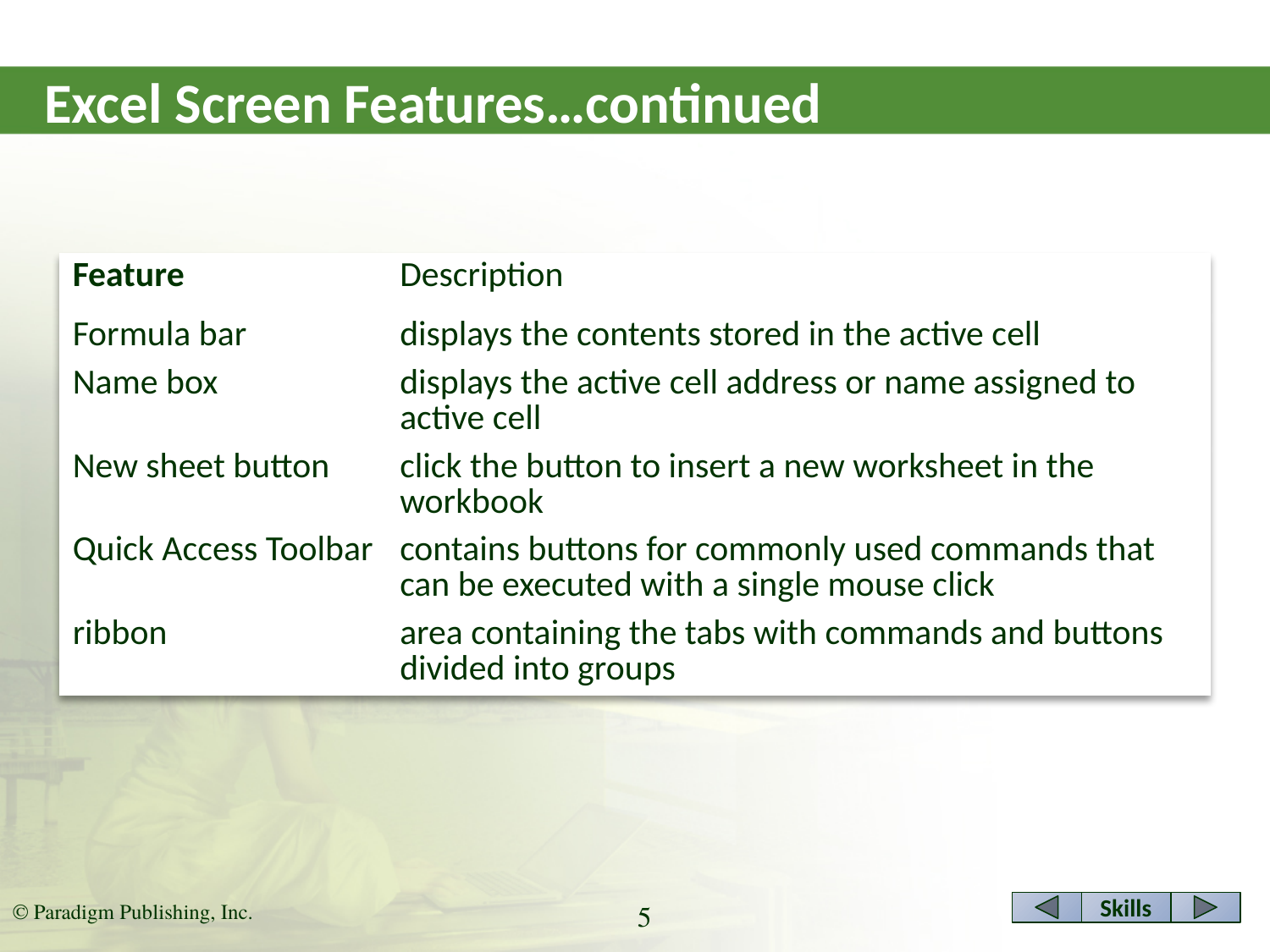

# Excel Screen Features…continued
| Feature | Description |
| --- | --- |
| Formula bar | displays the contents stored in the active cell |
| Name box | displays the active cell address or name assigned to active cell |
| New sheet button | click the button to insert a new worksheet in the workbook |
| Quick Access Toolbar | contains buttons for commonly used commands that can be executed with a single mouse click |
| ribbon | area containing the tabs with commands and buttons divided into groups |